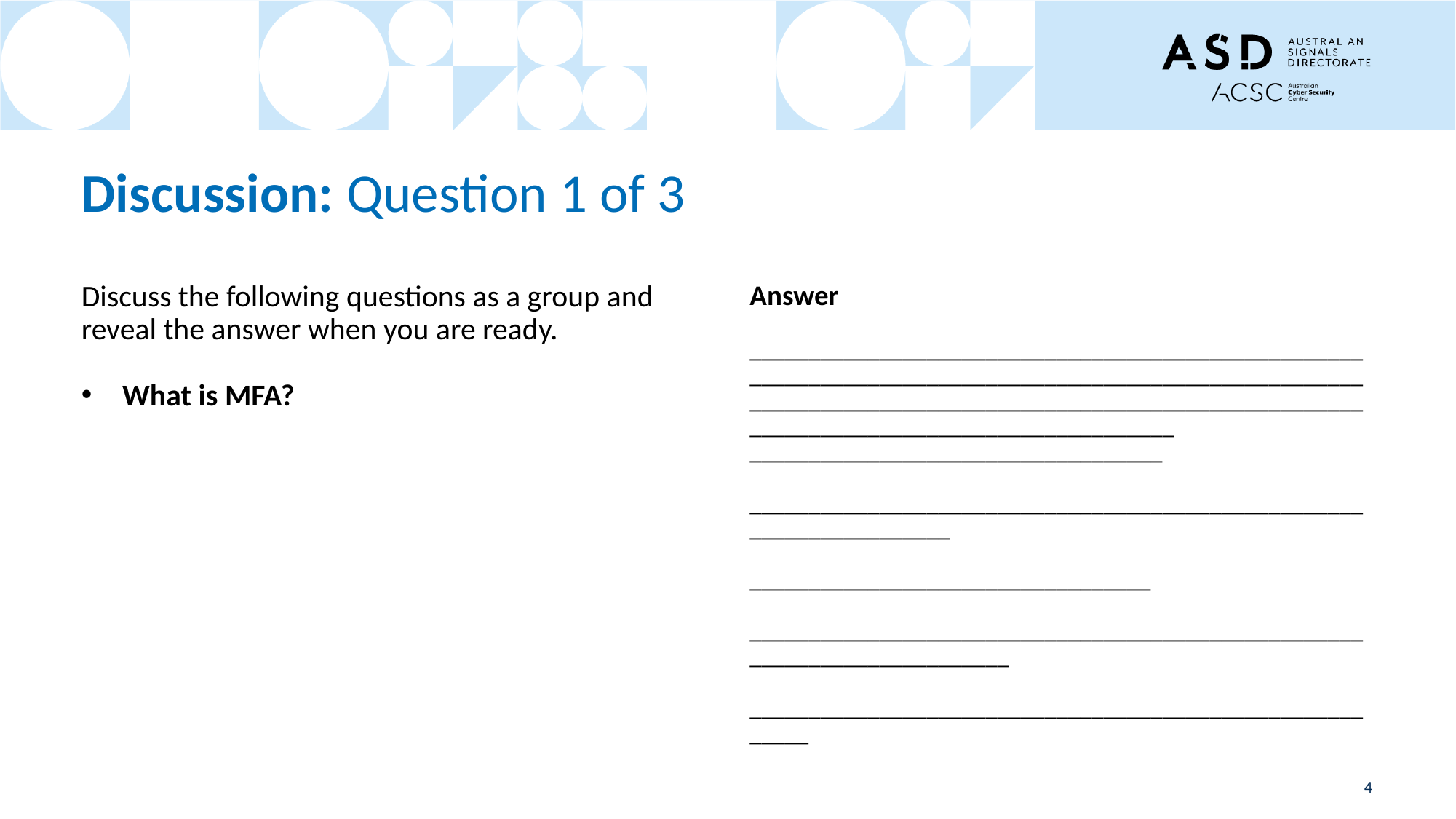

# Discussion: Question 1 of 3
Discuss the following questions as a group and reveal the answer when you are ready.
What is MFA?
Answer
________________________________________________________________________________________________________________________________________________________________________________________________
___________________________________
_____________________________________________________________________
__________________________________
__________________________________________________________________________
_________________________________________________________
4